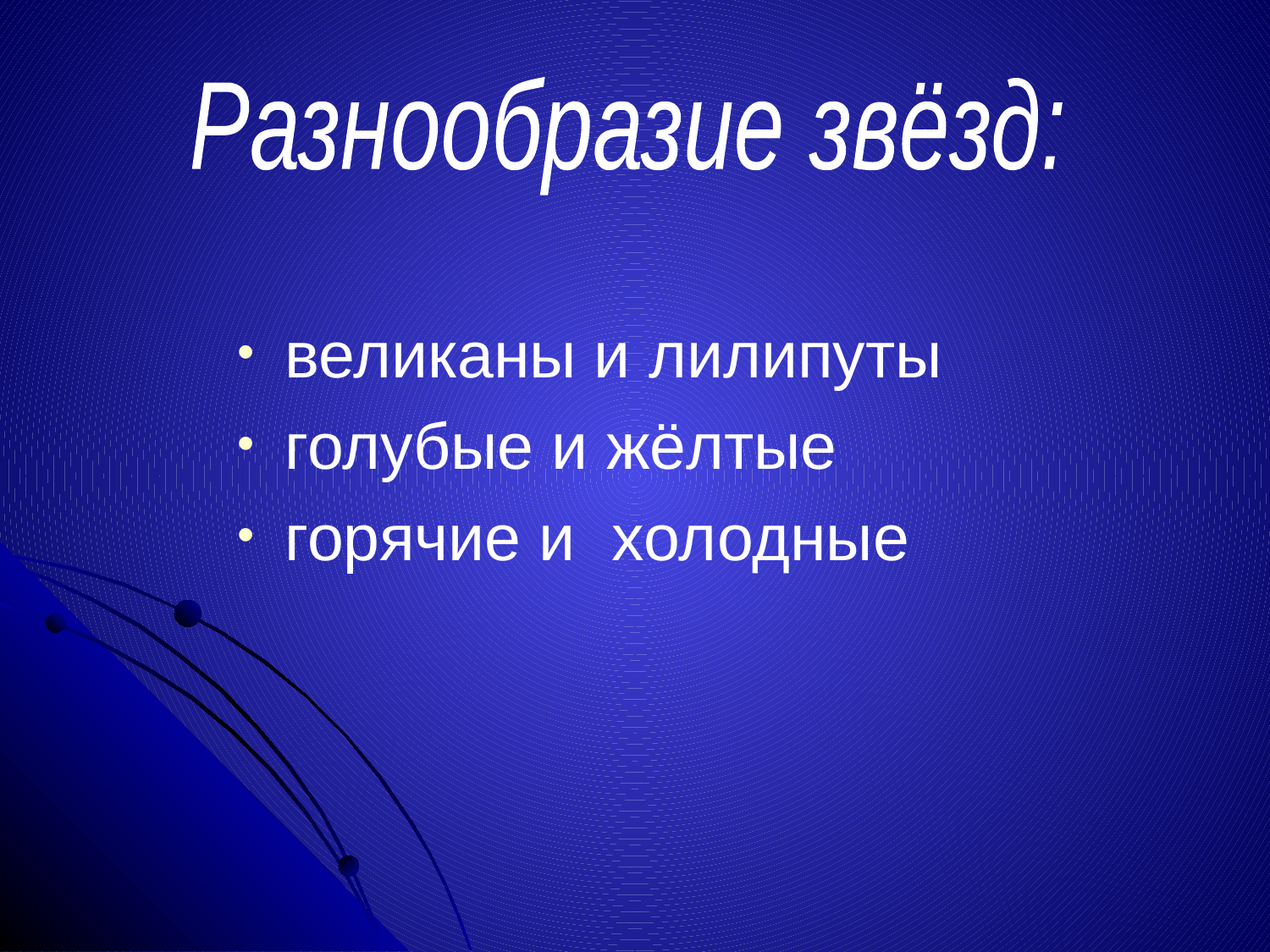

Разнообразие звёзд:

великаны и лилипуты
голубые и жёлтые
горячие и  холодные